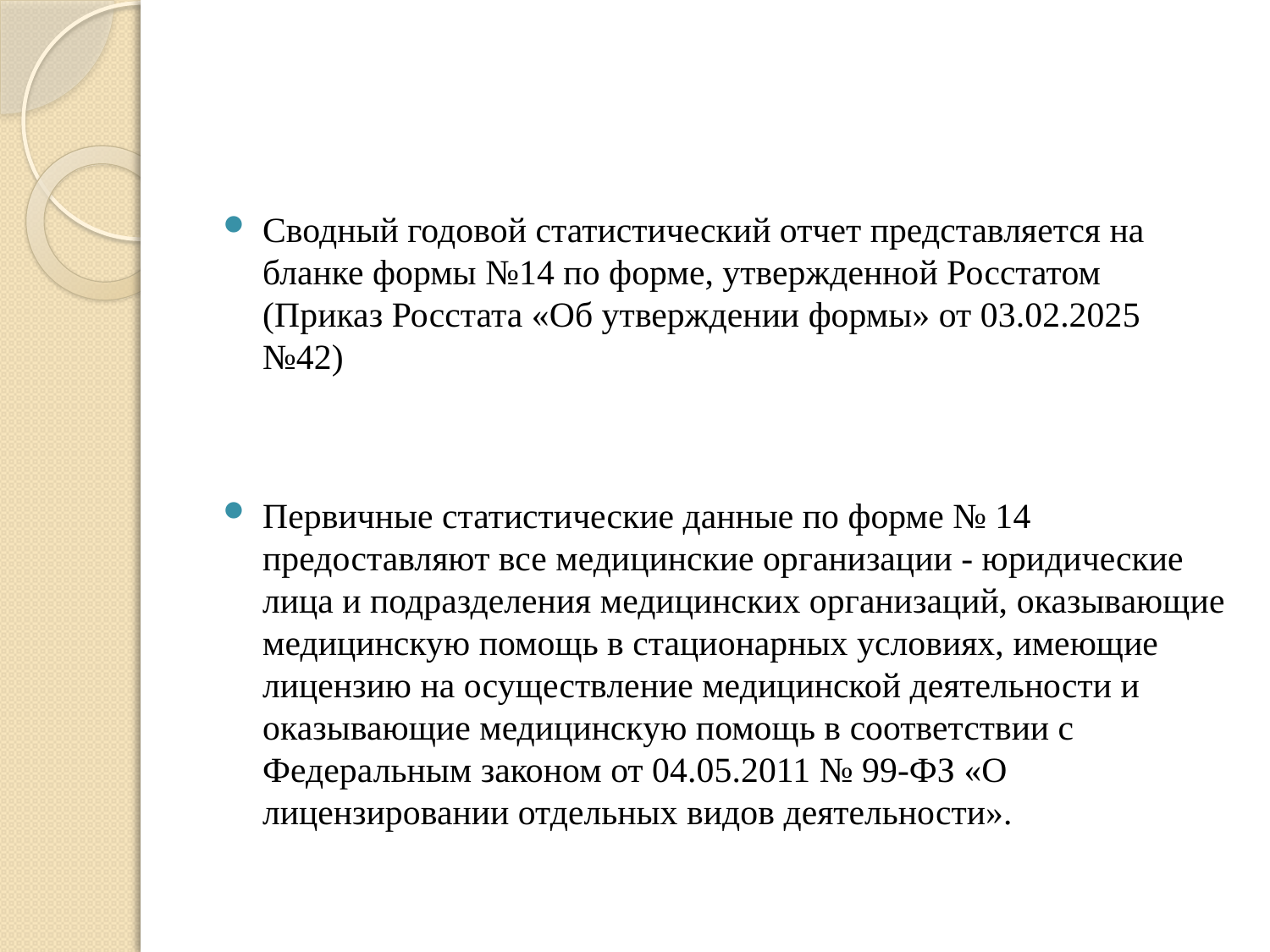

#
Сводный годовой статистический отчет представляется на бланке формы №14 по форме, утвержденной Росстатом (Приказ Росстата «Об утверждении формы» от 03.02.2025 №42)

Первичные статистические данные по форме № 14 предоставляют все медицинские организации - юридические лица и подразделения медицинских организаций, оказывающие медицинскую помощь в стационарных условиях, имеющие лицензию на осуществление медицинской деятельности и оказывающие медицинскую помощь в соответствии с Федеральным законом от 04.05.2011 № 99-ФЗ «О лицензировании отдельных видов деятельности».